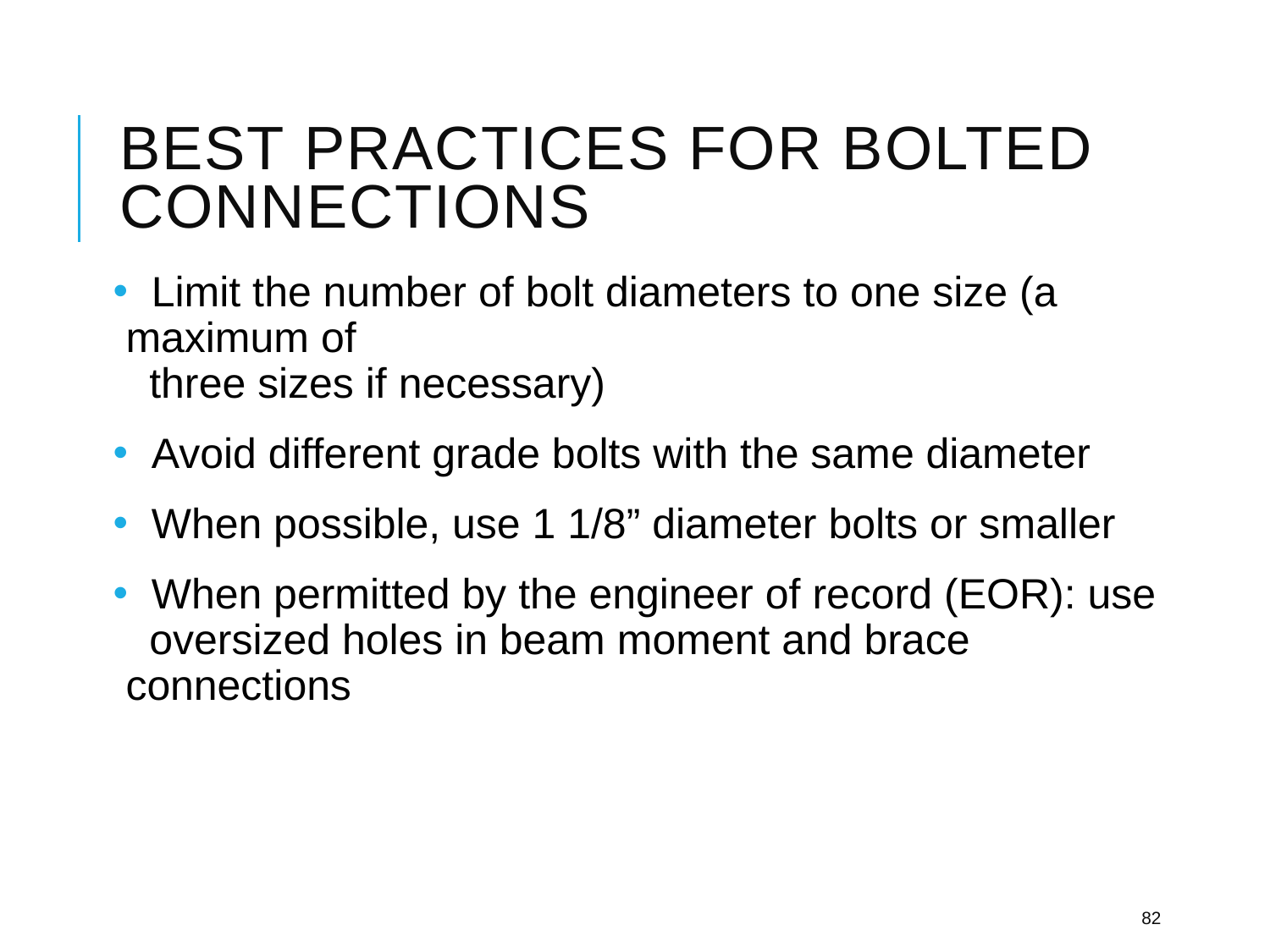

# Best practices for Bolted connections
  Limit the number of bolt diameters to one size (a maximum of
  three sizes if necessary)
  Avoid different grade bolts with the same diameter
  When possible, use 1 1/8” diameter bolts or smaller
  When permitted by the engineer of record (EOR): use
  oversized holes in beam moment and brace connections

82